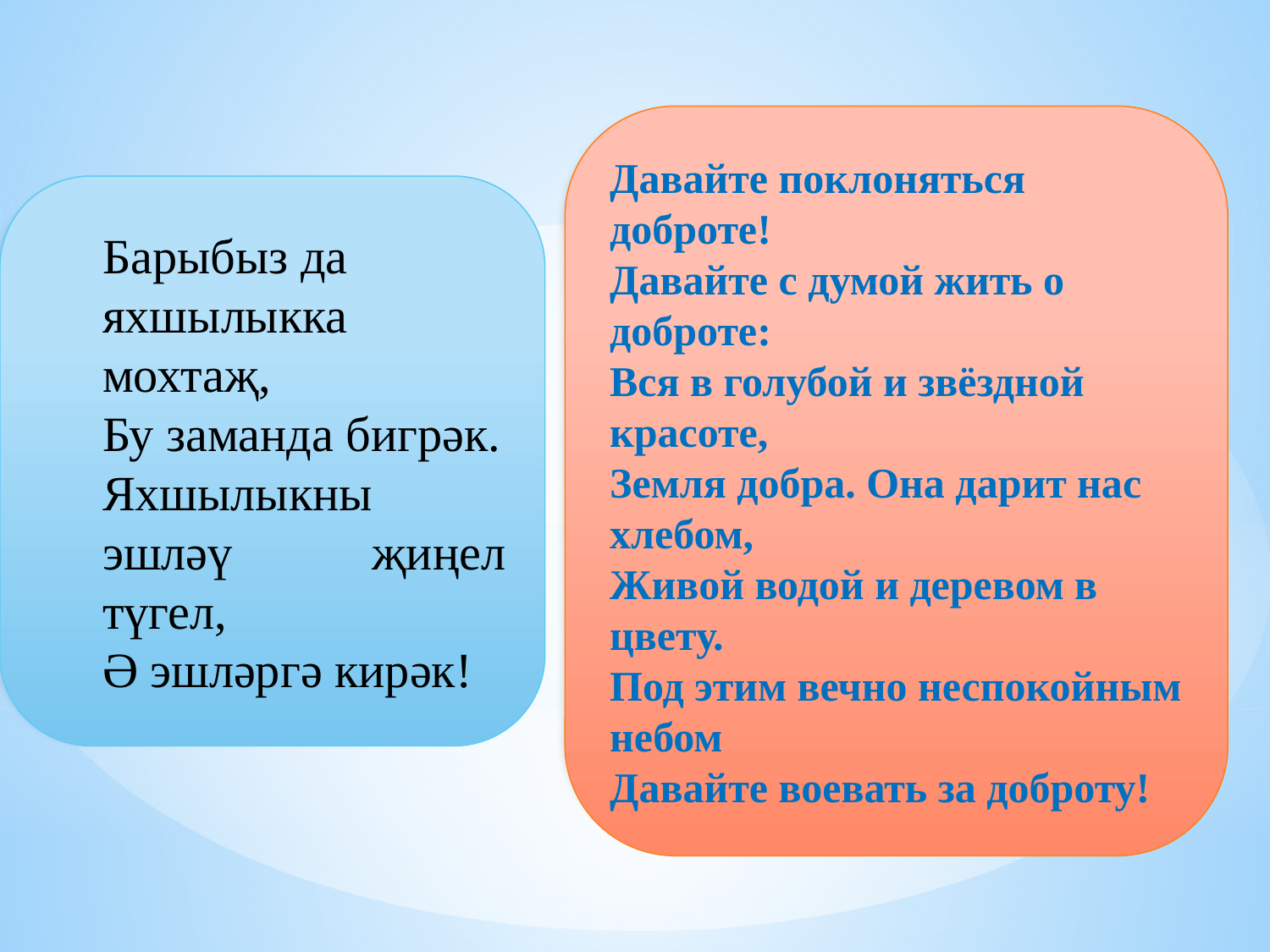

Давайте поклоняться доброте!
Давайте с думой жить о доброте:
Вся в голубой и звёздной красоте,
Земля добра. Она дарит нас хлебом,
Живой водой и деревом в цвету.
Под этим вечно неспокойным небом
Давайте воевать за доброту!
Барыбыз да яхшылыкка мохтаҗ,
Бу заманда бигрәк.
Яхшылыкны эшләү җиңел түгел,
Ә эшләргә кирәк!